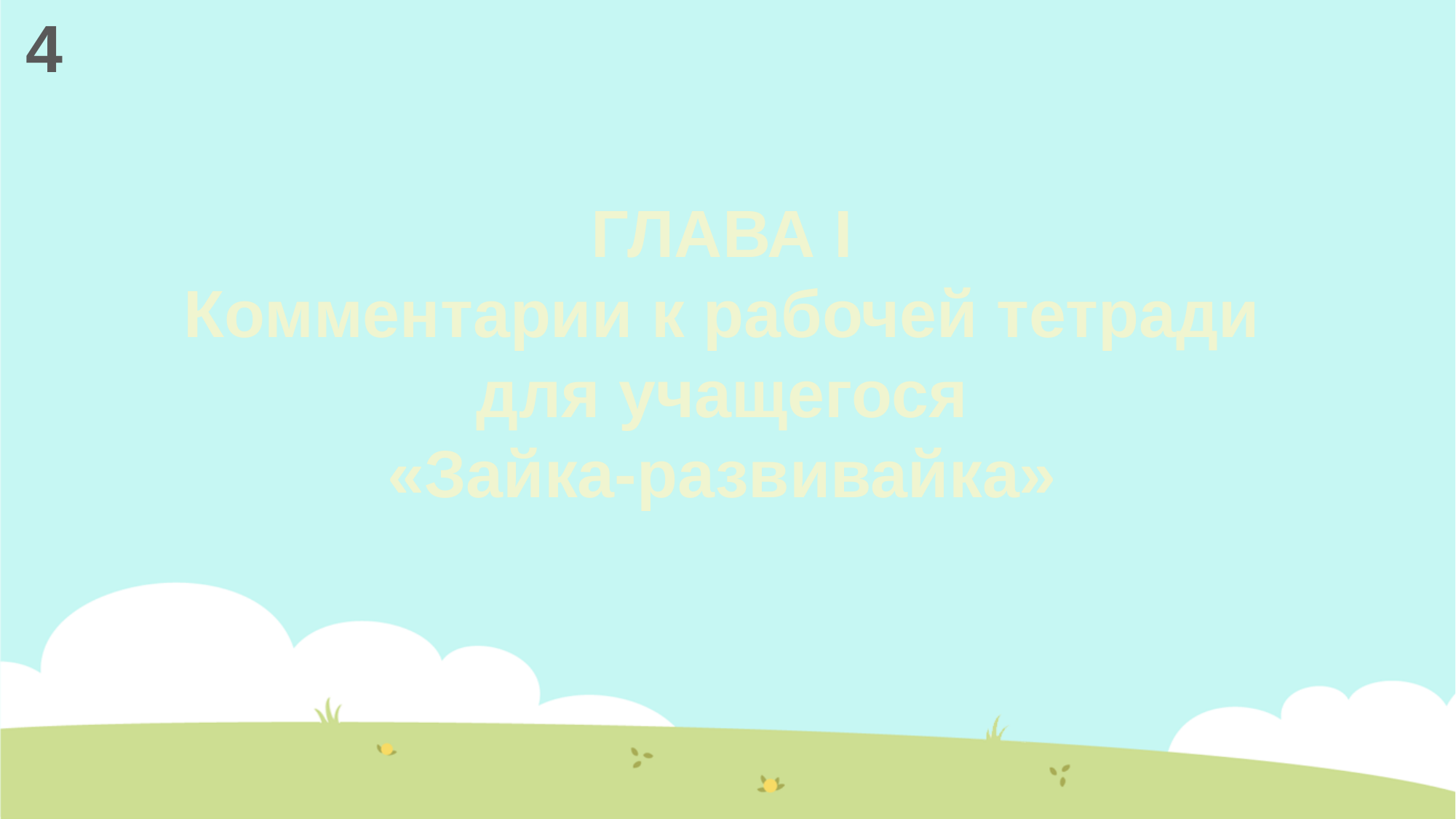

4
ГЛАВА I
Комментарии к рабочей тетради
 для учащегося
«Зайка-развивайка»